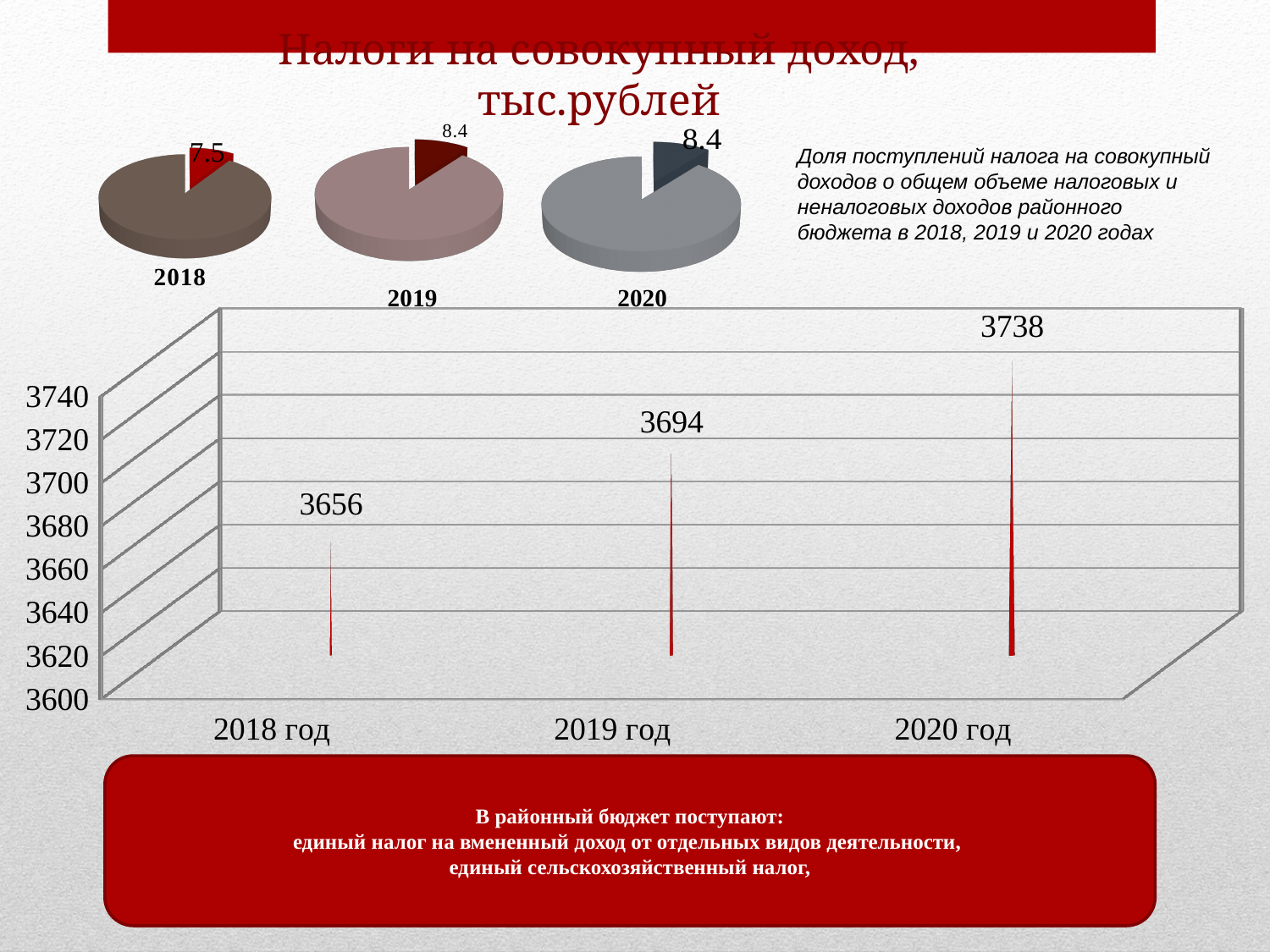

Налоги на совокупный доход, тыс.рублей

[unsupported chart]

[unsupported chart]

[unsupported chart]

Доля поступлений налога на совокупный доходов о общем объеме налоговых и неналоговых доходов районного бюджета в 2018, 2019 и 2020 годах
2019
2020

[unsupported chart]

В районный бюджет поступают:
единый налог на вмененный доход от отдельных видов деятельности,
единый сельскохозяйственный налог,